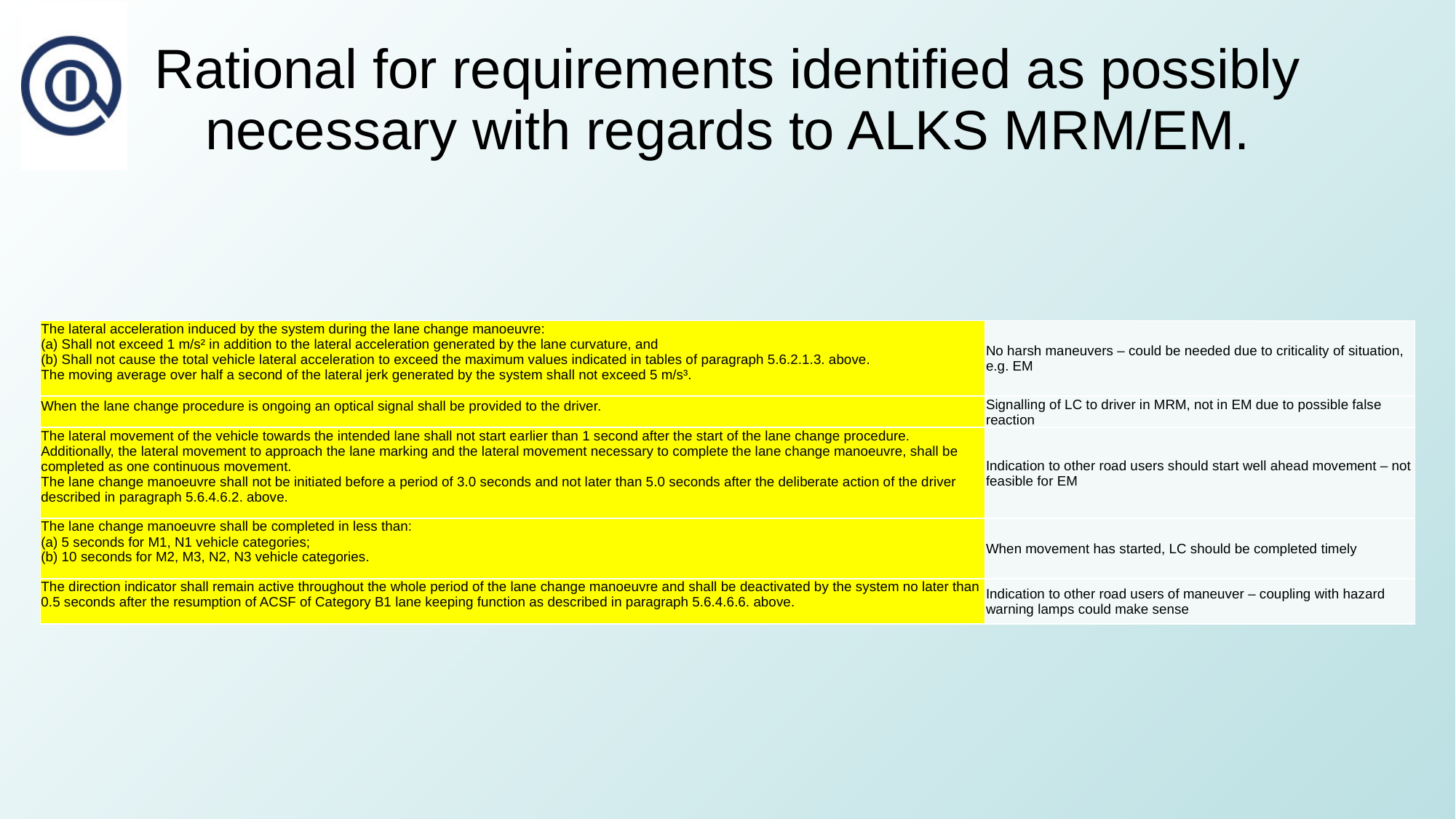

# Rational for requirements identified as possibly necessary with regards to ALKS MRM/EM.
| The lateral acceleration induced by the system during the lane change manoeuvre: (a) Shall not exceed 1 m/s² in addition to the lateral acceleration generated by the lane curvature, and (b) Shall not cause the total vehicle lateral acceleration to exceed the maximum values indicated in tables of paragraph 5.6.2.1.3. above. The moving average over half a second of the lateral jerk generated by the system shall not exceed 5 m/s³. | No harsh maneuvers – could be needed due to criticality of situation, e.g. EM |
| --- | --- |
| When the lane change procedure is ongoing an optical signal shall be provided to the driver. | Signalling of LC to driver in MRM, not in EM due to possible false reaction |
| The lateral movement of the vehicle towards the intended lane shall not start earlier than 1 second after the start of the lane change procedure. Additionally, the lateral movement to approach the lane marking and the lateral movement necessary to complete the lane change manoeuvre, shall be completed as one continuous movement. The lane change manoeuvre shall not be initiated before a period of 3.0 seconds and not later than 5.0 seconds after the deliberate action of the driver described in paragraph 5.6.4.6.2. above. | Indication to other road users should start well ahead movement – not feasible for EM |
| The lane change manoeuvre shall be completed in less than: (a) 5 seconds for M1, N1 vehicle categories; (b) 10 seconds for M2, M3, N2, N3 vehicle categories. | When movement has started, LC should be completed timely |
| The direction indicator shall remain active throughout the whole period of the lane change manoeuvre and shall be deactivated by the system no later than 0.5 seconds after the resumption of ACSF of Category B1 lane keeping function as described in paragraph 5.6.4.6.6. above. | Indication to other road users of maneuver – coupling with hazard warning lamps could make sense |